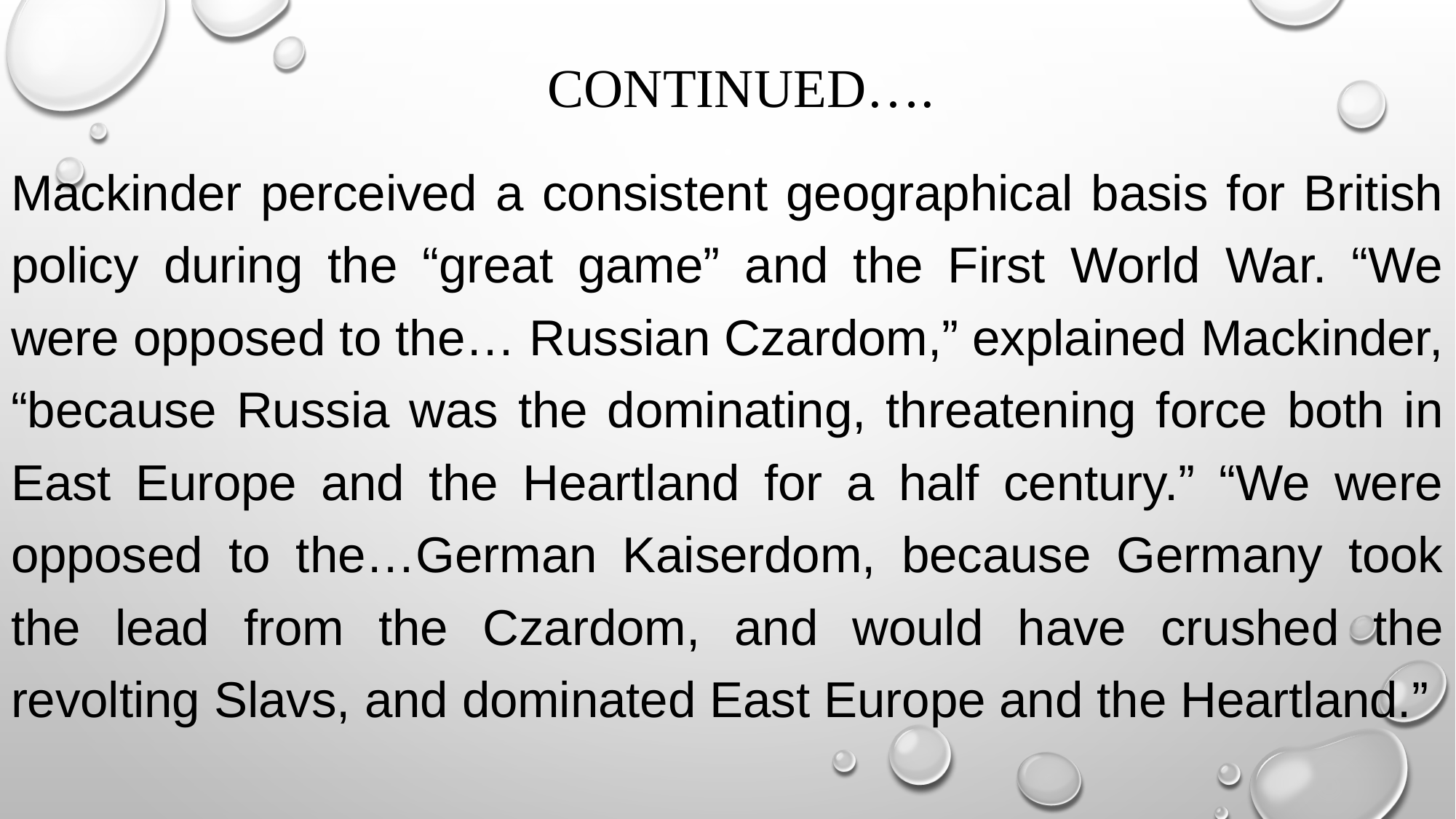

# continued….
Mackinder perceived a consistent geographical basis for British policy during the “great game” and the First World War. “We were opposed to the… Russian Czardom,” explained Mackinder, “because Russia was the dominating, threatening force both in East Europe and the Heartland for a half century.” “We were opposed to the…German Kaiserdom, because Germany took the lead from the Czardom, and would have crushed the revolting Slavs, and dominated East Europe and the Heartland.”